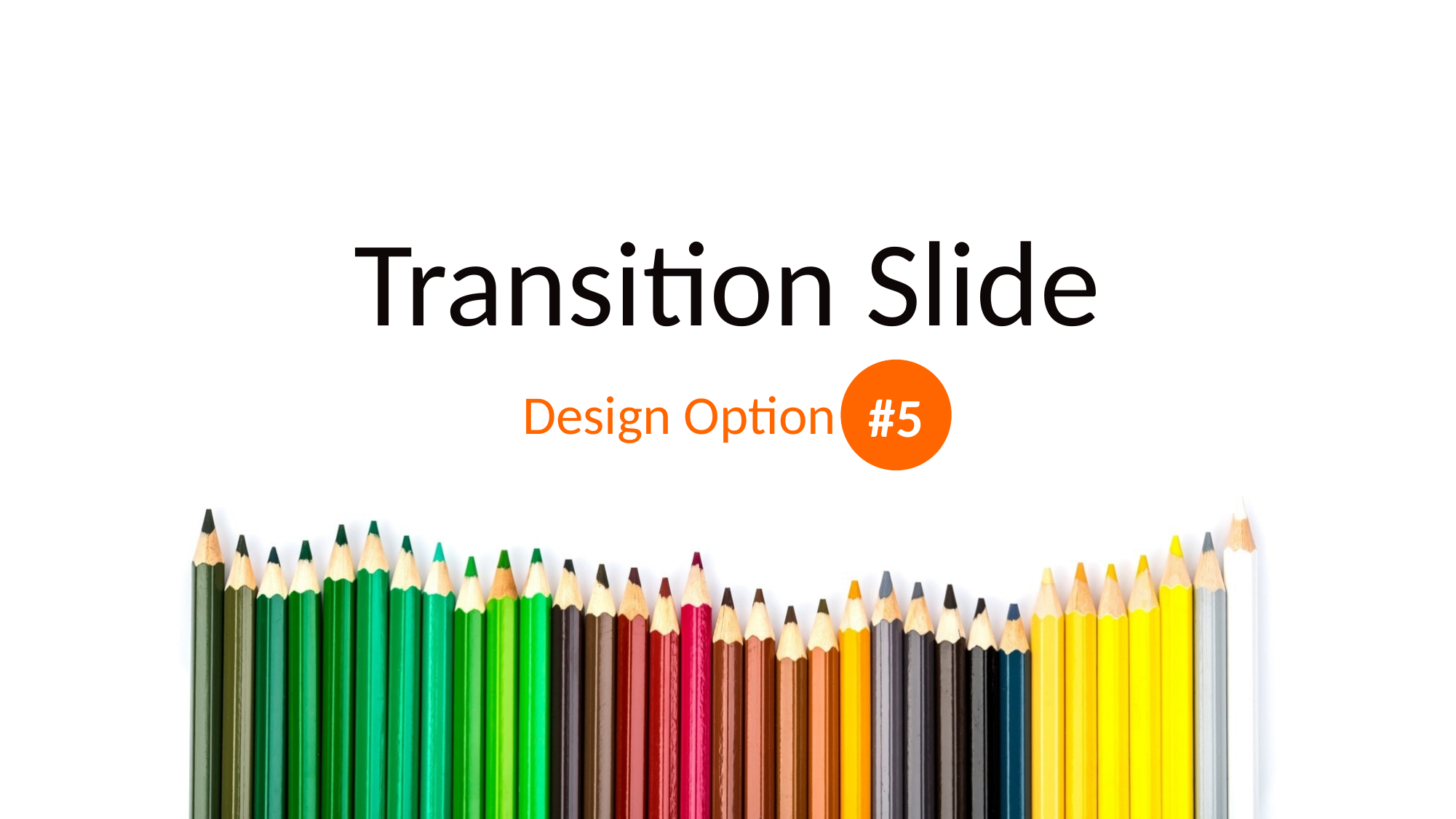

# Transition Slide
#5
Design Option #5 -